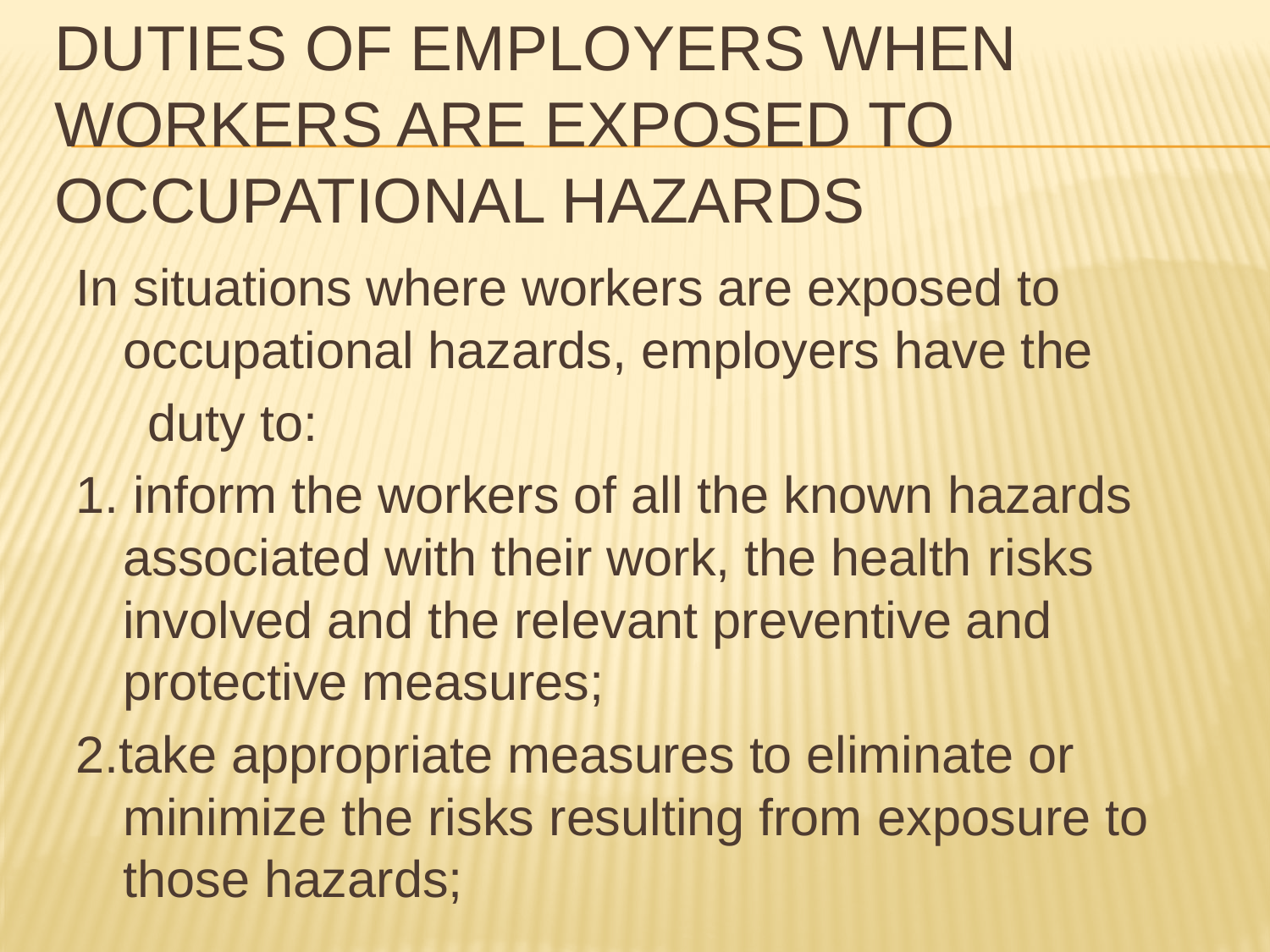

# Duties of employers when workers are exposed to occupational hazards
In situations where workers are exposed to occupational hazards, employers have the
     duty to:
1. inform the workers of all the known hazards associated with their work, the health risks involved and the relevant preventive and protective measures;
2.take appropriate measures to eliminate or  minimize the risks resulting from exposure to those hazards;